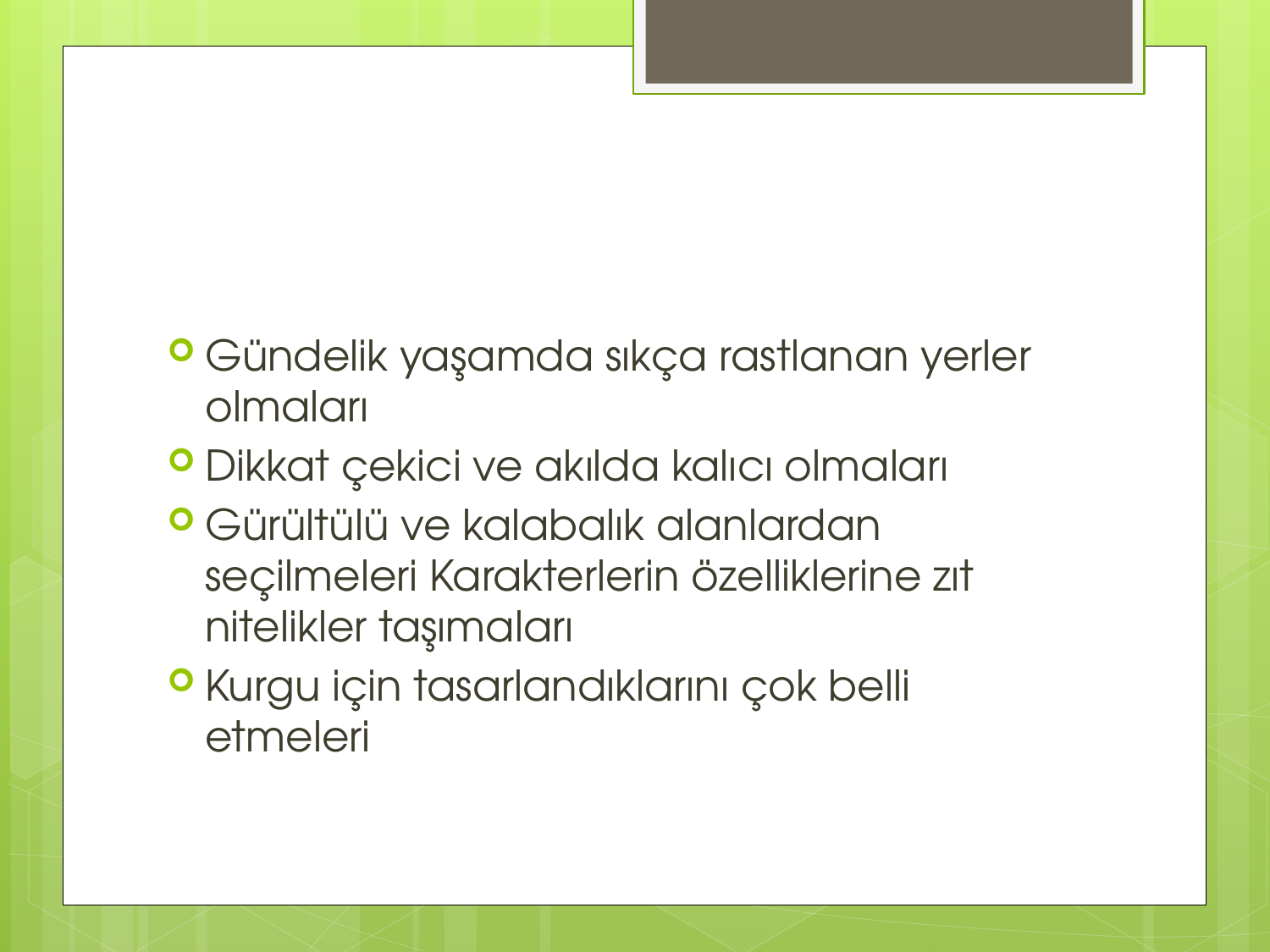

#
Gündelik yaşamda sıkça rastlanan yerler olmaları
Dikkat çekici ve akılda kalıcı olmaları
Gürültülü ve kalabalık alanlardan seçilmeleri Karakterlerin özelliklerine zıt nitelikler taşımaları
Kurgu için tasarlandıklarını çok belli etmeleri